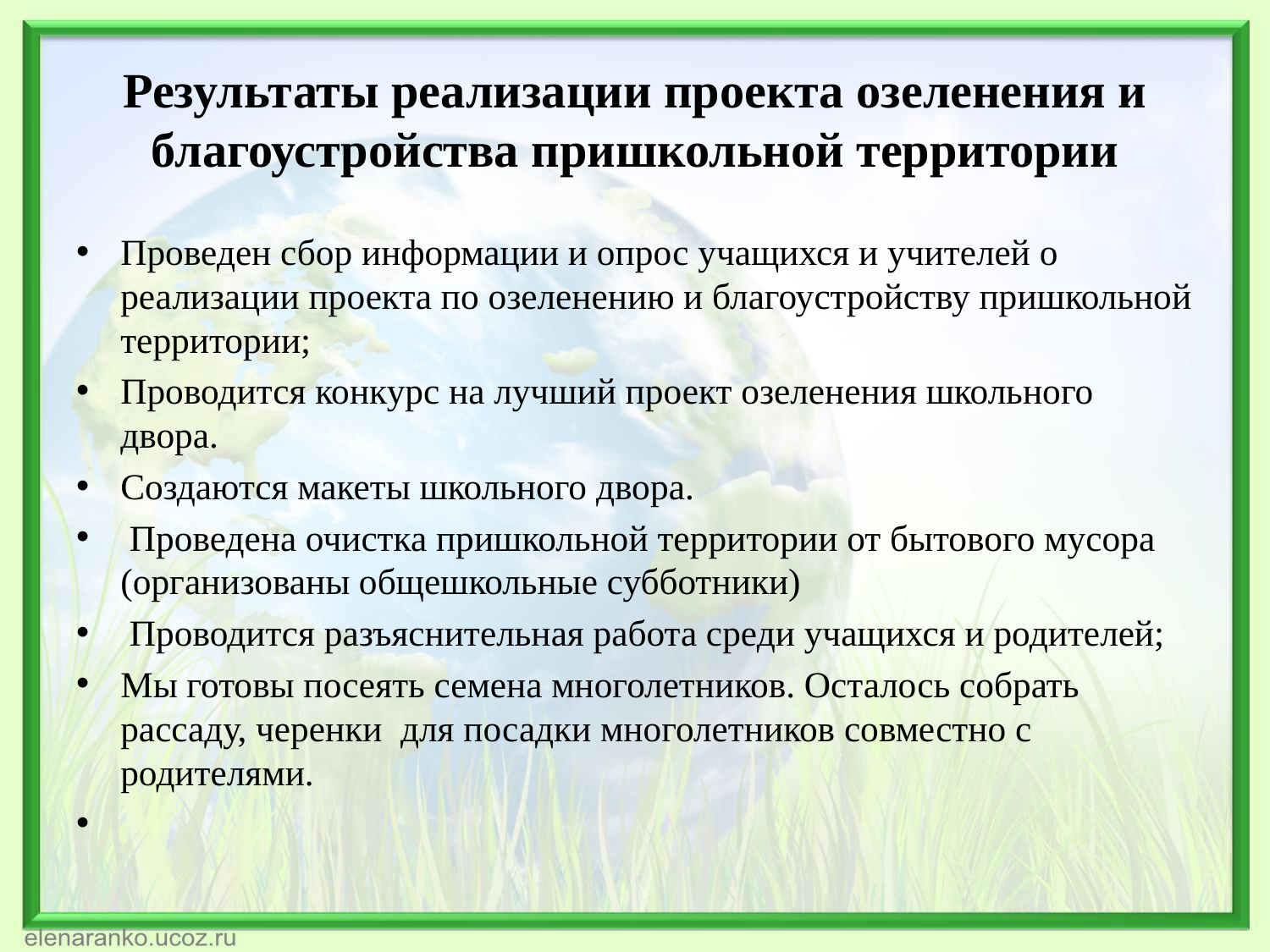

# Результаты реализации проекта озеленения и благоустройства пришкольной территории
Проведен сбор информации и опрос учащихся и учителей о реализации проекта по озеленению и благоустройству пришкольной территории;
Проводится конкурс на лучший проект озеленения школьного двора.
Создаются макеты школьного двора.
 Проведена очистка пришкольной территории от бытового мусора (организованы общешкольные субботники)
 Проводится разъяснительная работа среди учащихся и родителей;
Мы готовы посеять семена многолетников. Осталось собрать рассаду, черенки  для посадки многолетников совместно с родителями.